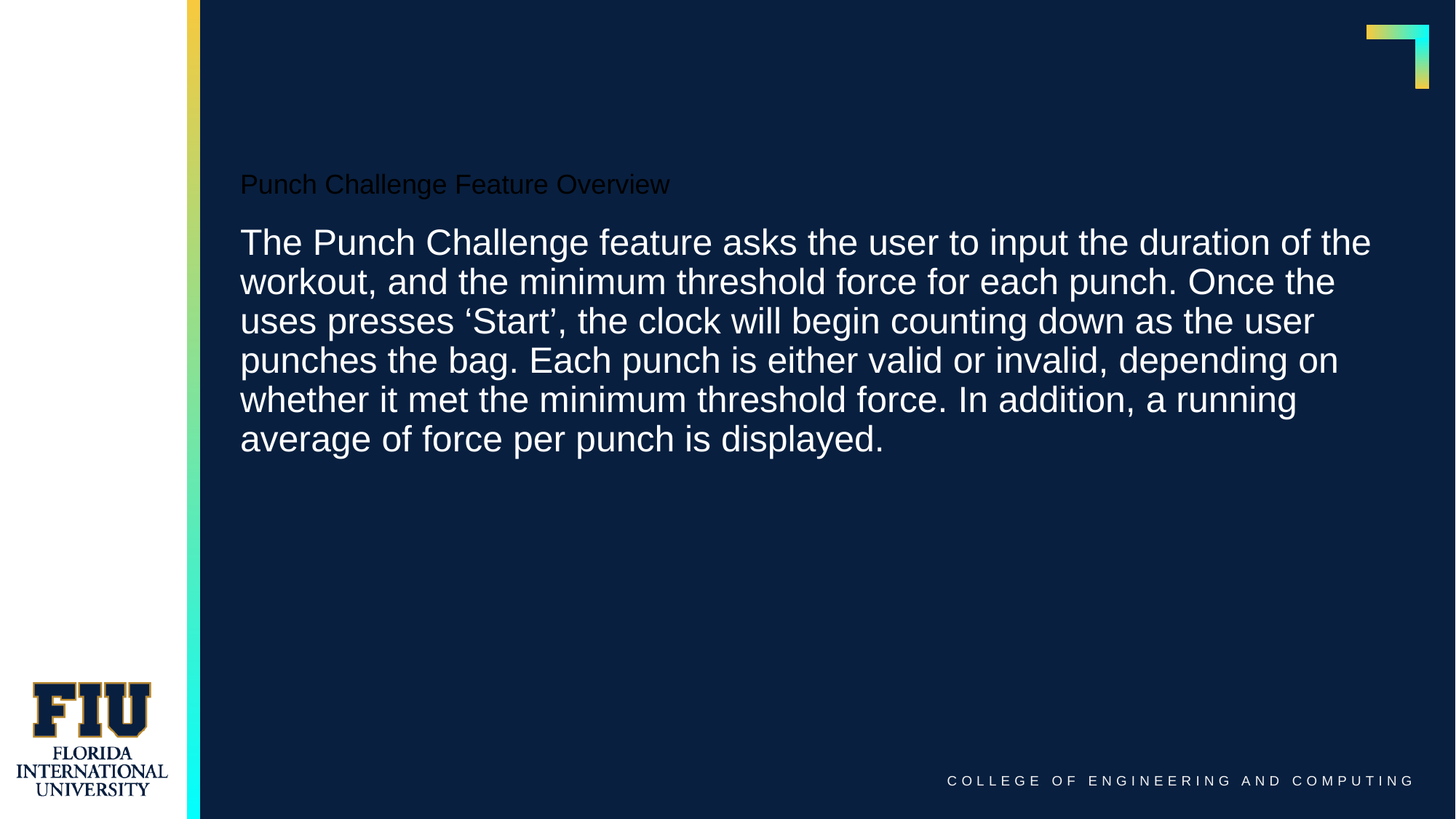

Punch Challenge Feature Overview
The Punch Challenge feature asks the user to input the duration of the workout, and the minimum threshold force for each punch. Once the uses presses ‘Start’, the clock will begin counting down as the user punches the bag. Each punch is either valid or invalid, depending on whether it met the minimum threshold force. In addition, a running average of force per punch is displayed.